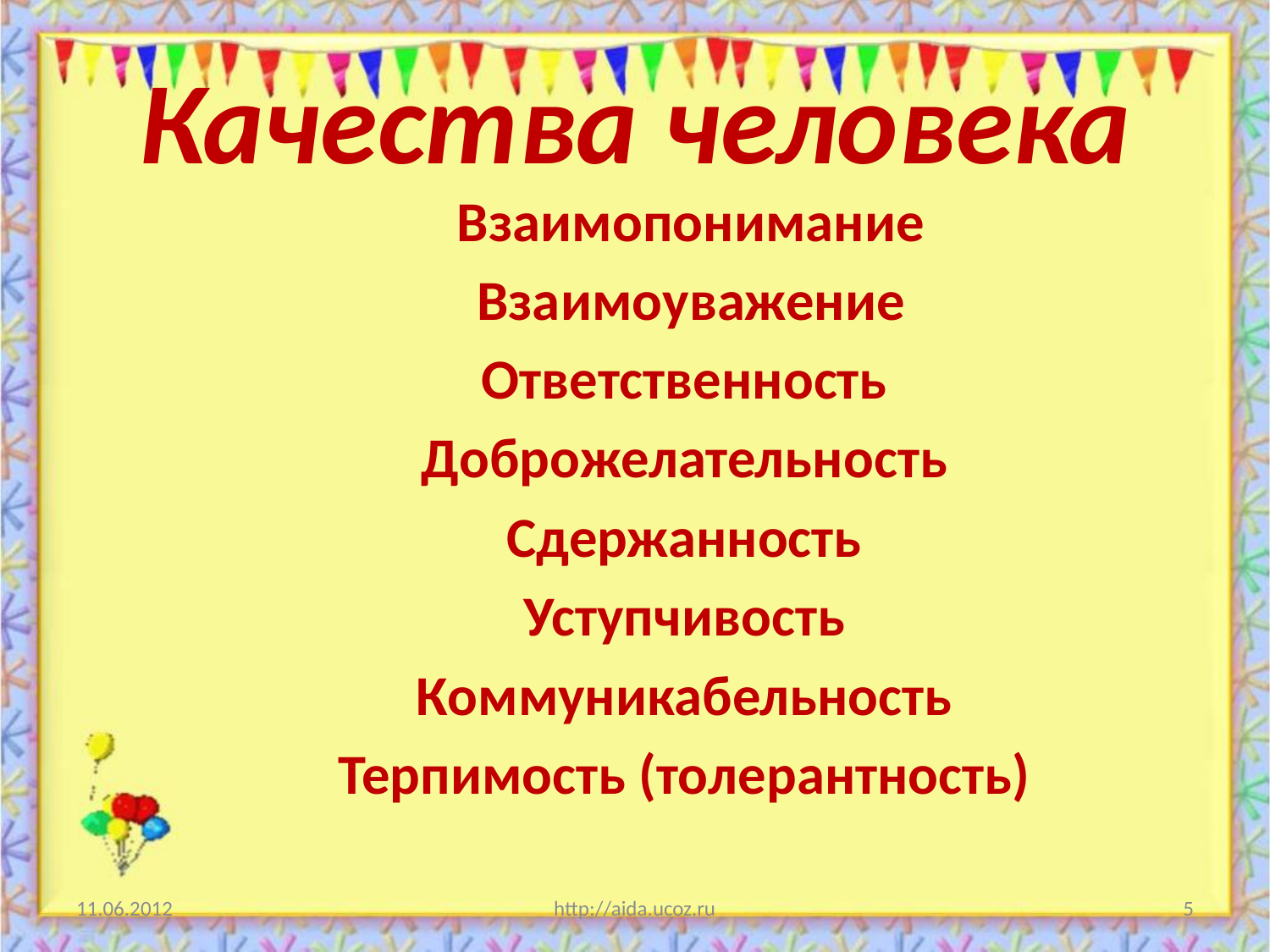

# Качества человека
 Взаимопонимание
 Взаимоуважение
Ответственность
Доброжелательность
Сдержанность
Уступчивость
Коммуникабельность
Терпимость (толерантность)
11.06.2012
http://aida.ucoz.ru
5